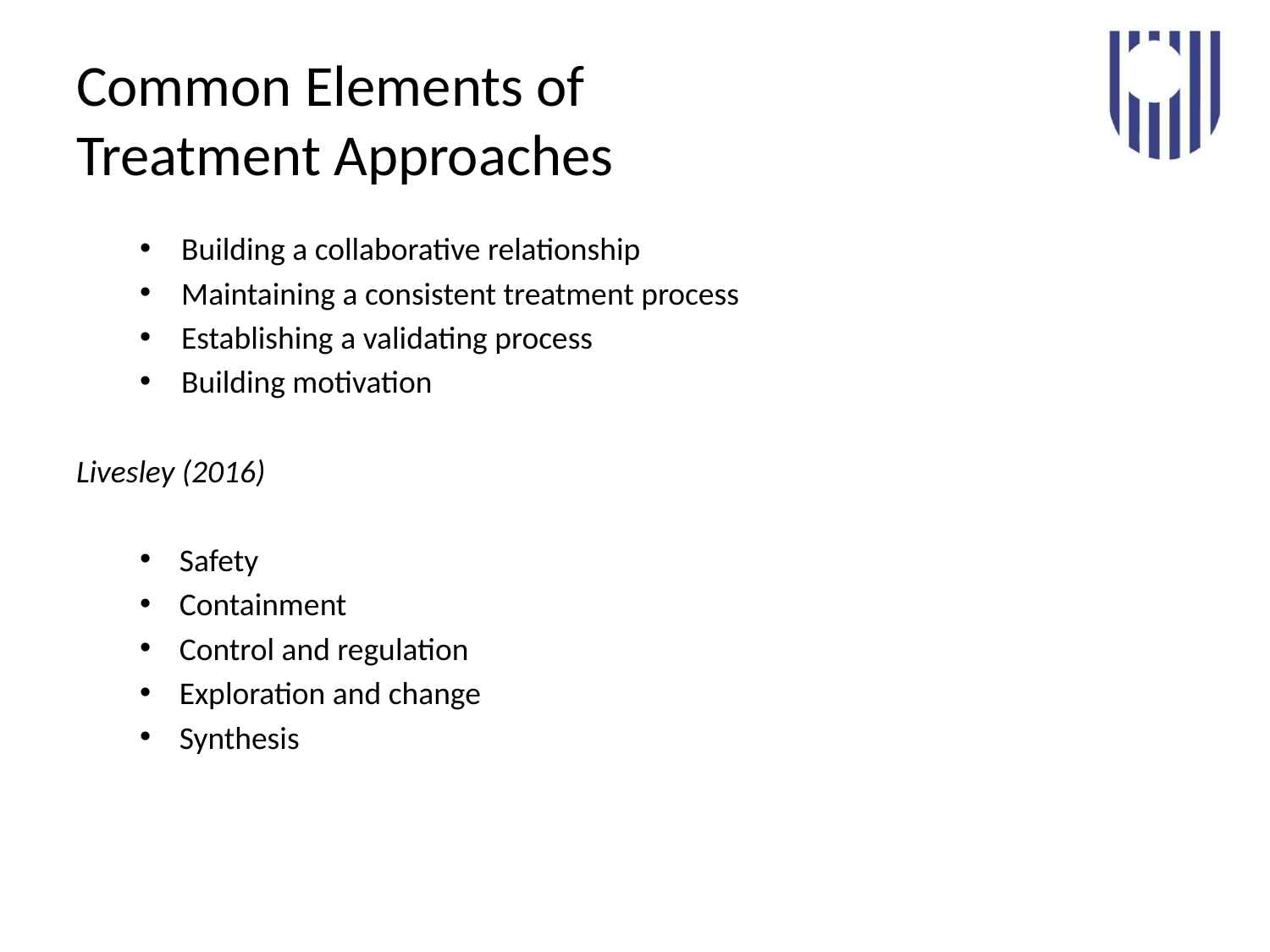

# Common Elements of Treatment Approaches
Building a collaborative relationship
Maintaining a consistent treatment process
Establishing a validating process
Building motivation

Livesley (2016)

Safety
Containment
Control and regulation
Exploration and change
Synthesis